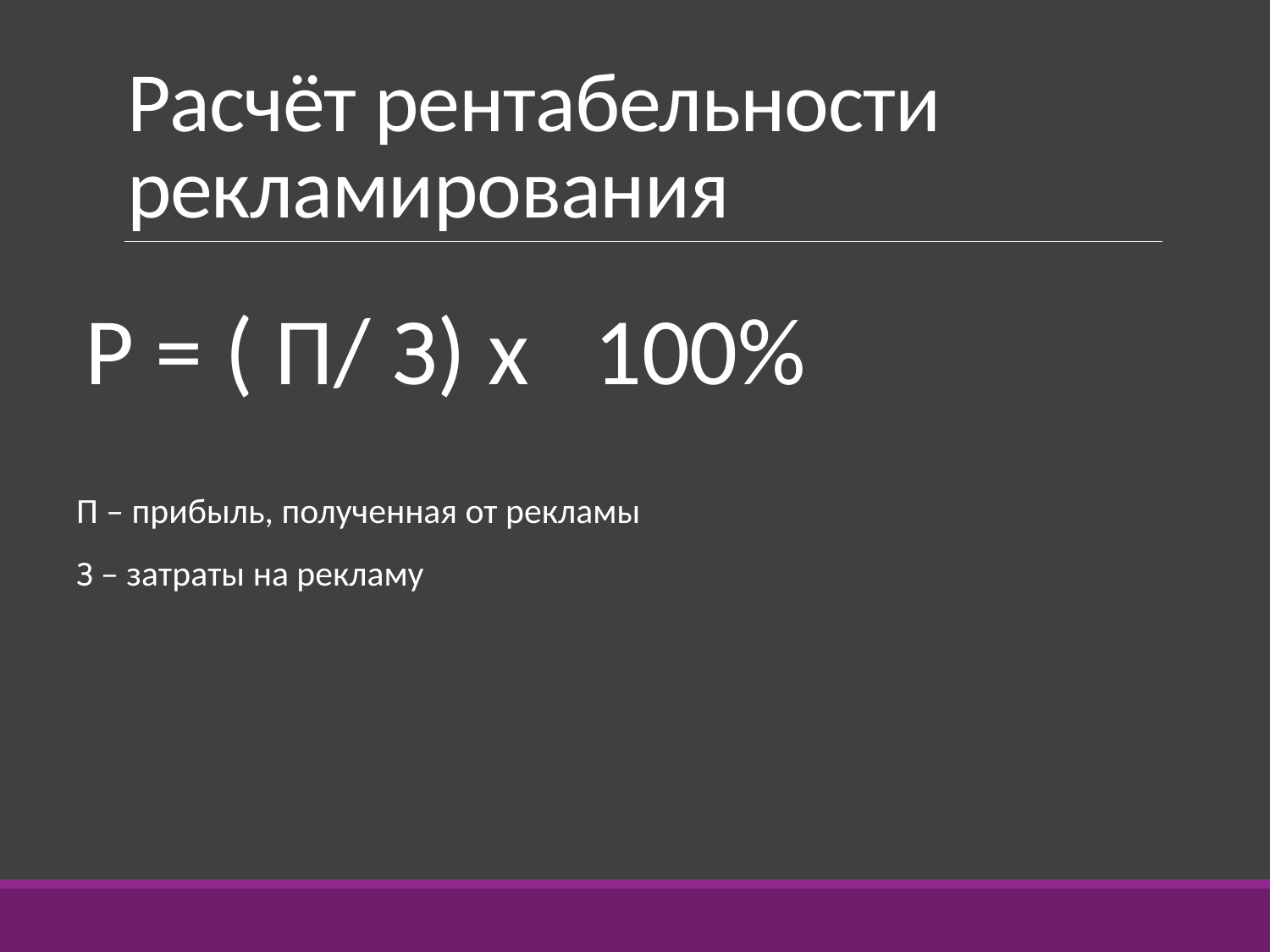

# Расчёт рентабельности рекламирования
Р = ( П/ З) х   100%

П – прибыль, полученная от рекламы
З – затраты на рекламу